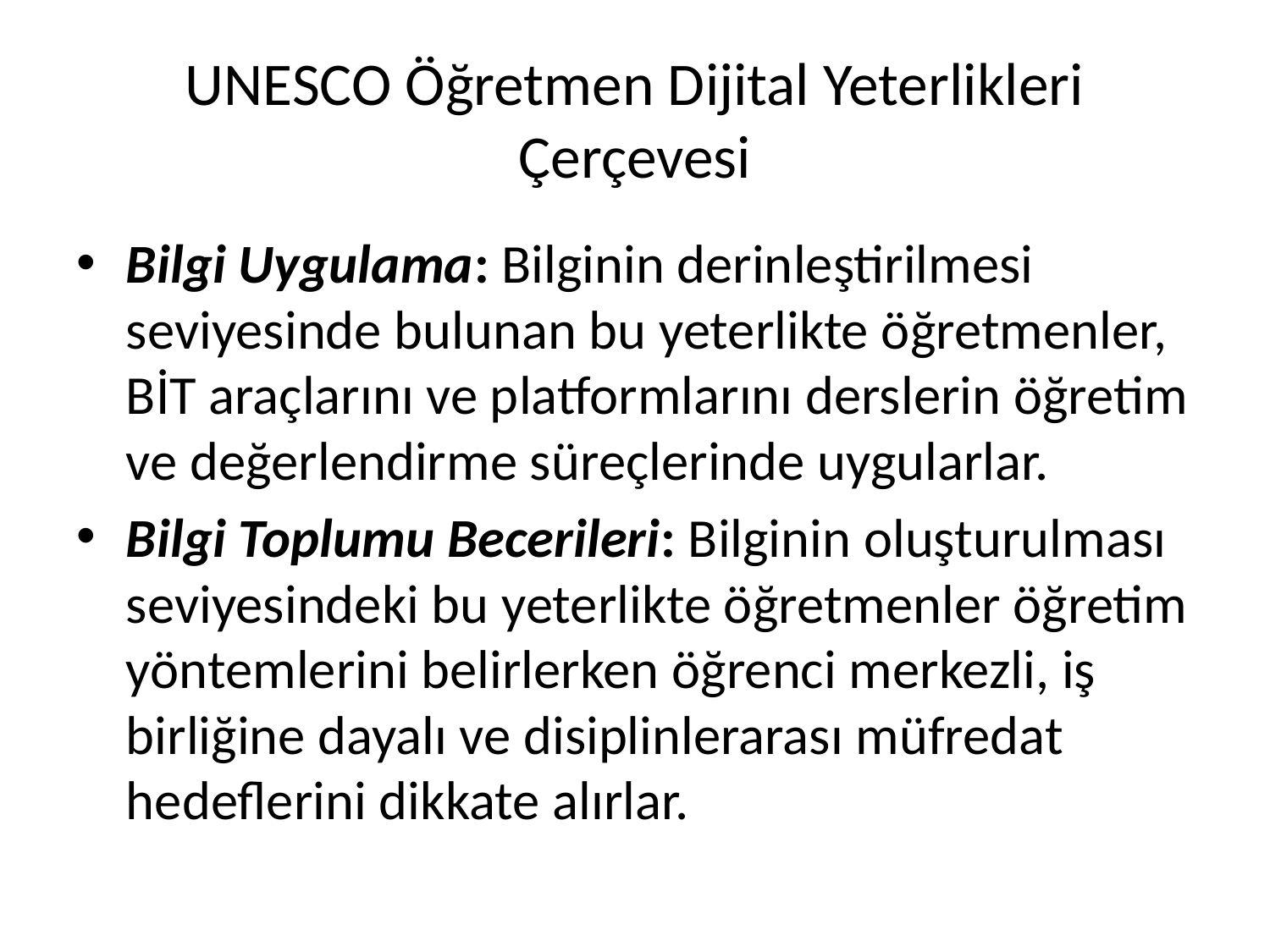

# UNESCO Öğretmen Dijital Yeterlikleri Çerçevesi
Bilgi Uygulama: Bilginin derinleştirilmesi seviyesinde bulunan bu yeterlikte öğretmenler, BİT araçlarını ve platformlarını derslerin öğretim ve değerlendirme süreçlerinde uygularlar.
Bilgi Toplumu Becerileri: Bilginin oluşturulması seviyesindeki bu yeterlikte öğretmenler öğretim yöntemlerini belirlerken öğrenci merkezli, iş birliğine dayalı ve disiplinlerarası müfredat hedeflerini dikkate alırlar.